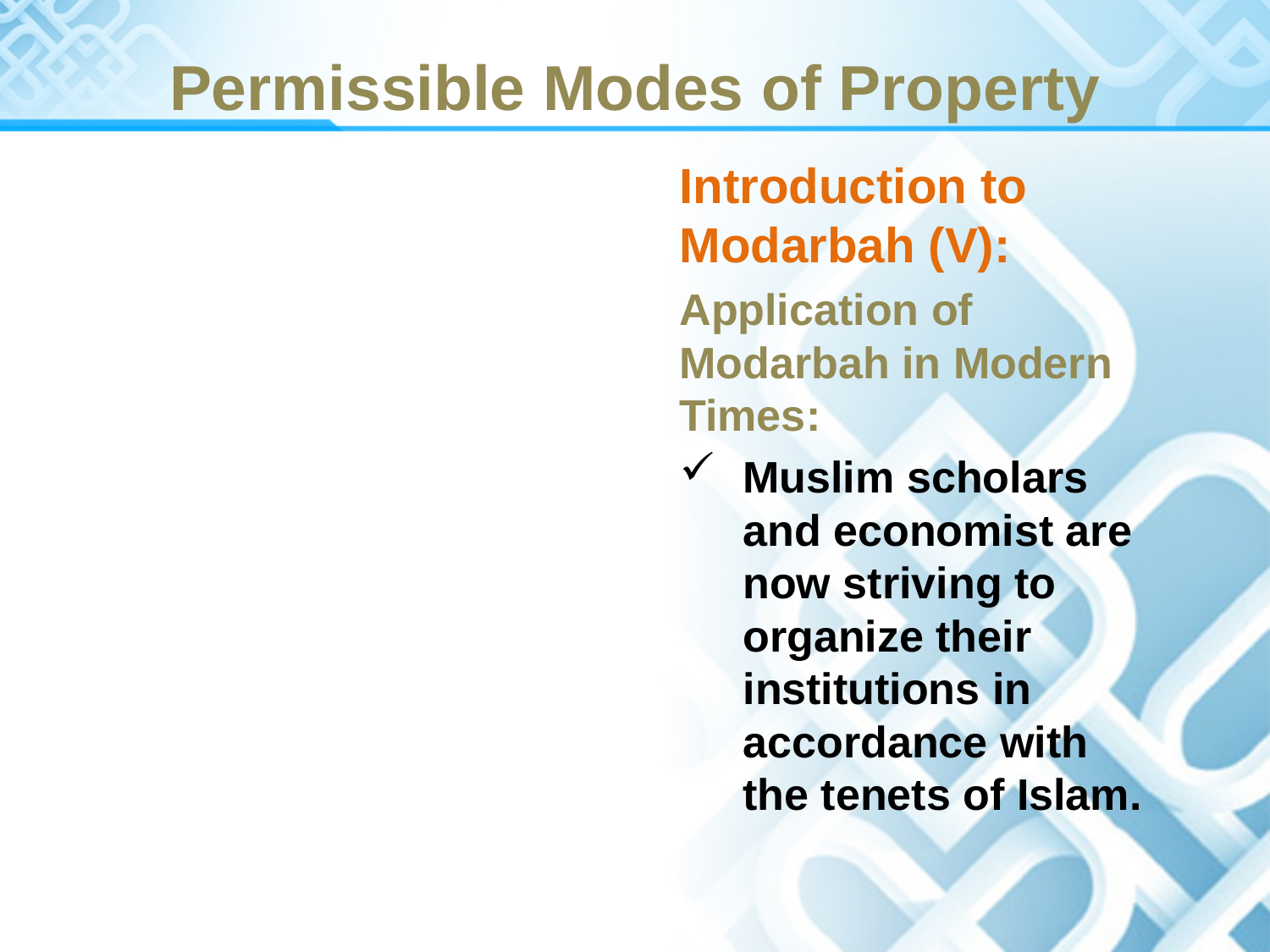

Permissible Modes of Property
Introduction to Modarbah (V):
Application of Modarbah in Modern Times:
Muslim scholars and economist are now striving to organize their institutions in accordance with the tenets of Islam.